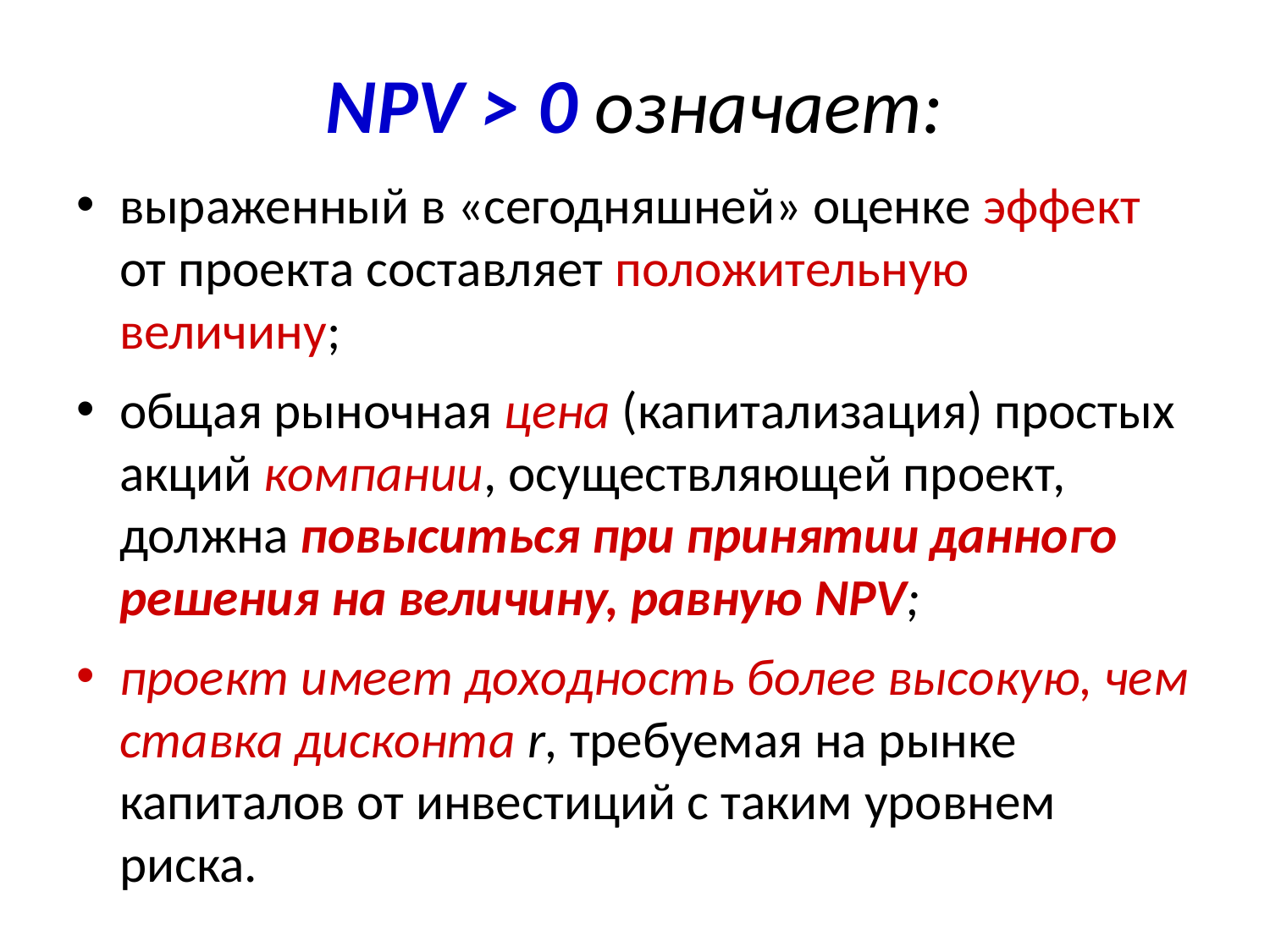

# NPV > 0 означает:
выраженный в «сегодняшней» оценке эффект от проекта составляет положительную величину;
общая рыночная цена (капитализация) простых акций компании, осуществляющей проект, должна повыситься при принятии данного решения на величину, равную NPV;
проект имеет доходность более высокую, чем ставка дисконта r, требуемая на рынке капиталов от инвестиций с таким уровнем риска.